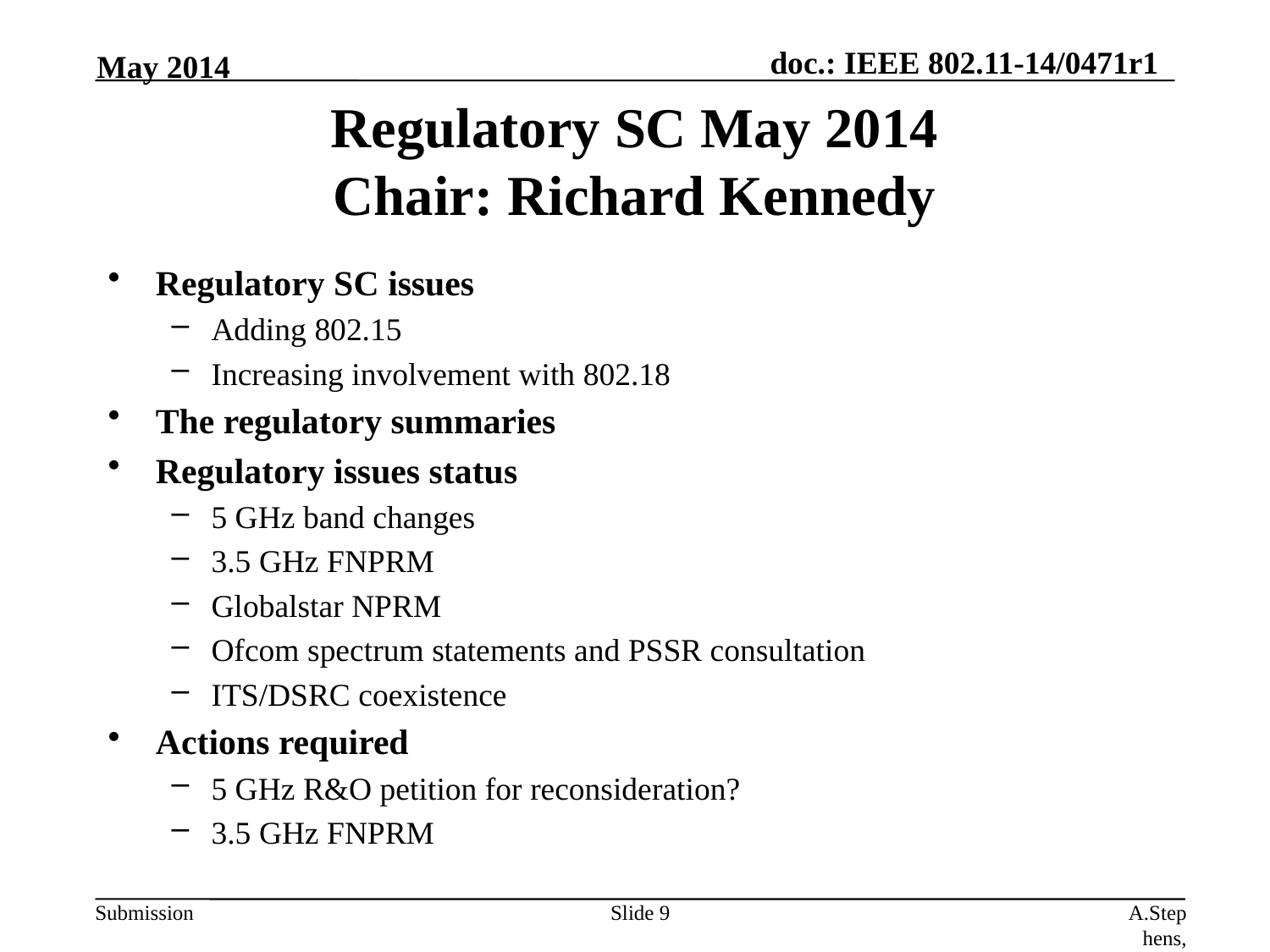

May 2014
# Regulatory SC May 2014 Chair: Richard Kennedy
Regulatory SC issues
Adding 802.15
Increasing involvement with 802.18
The regulatory summaries
Regulatory issues status
5 GHz band changes
3.5 GHz FNPRM
Globalstar NPRM
Ofcom spectrum statements and PSSR consultation
ITS/DSRC coexistence
Actions required
5 GHz R&O petition for reconsideration?
3.5 GHz FNPRM

Slide 9
A.Stephens, Intel, D. Stanley, Aruba